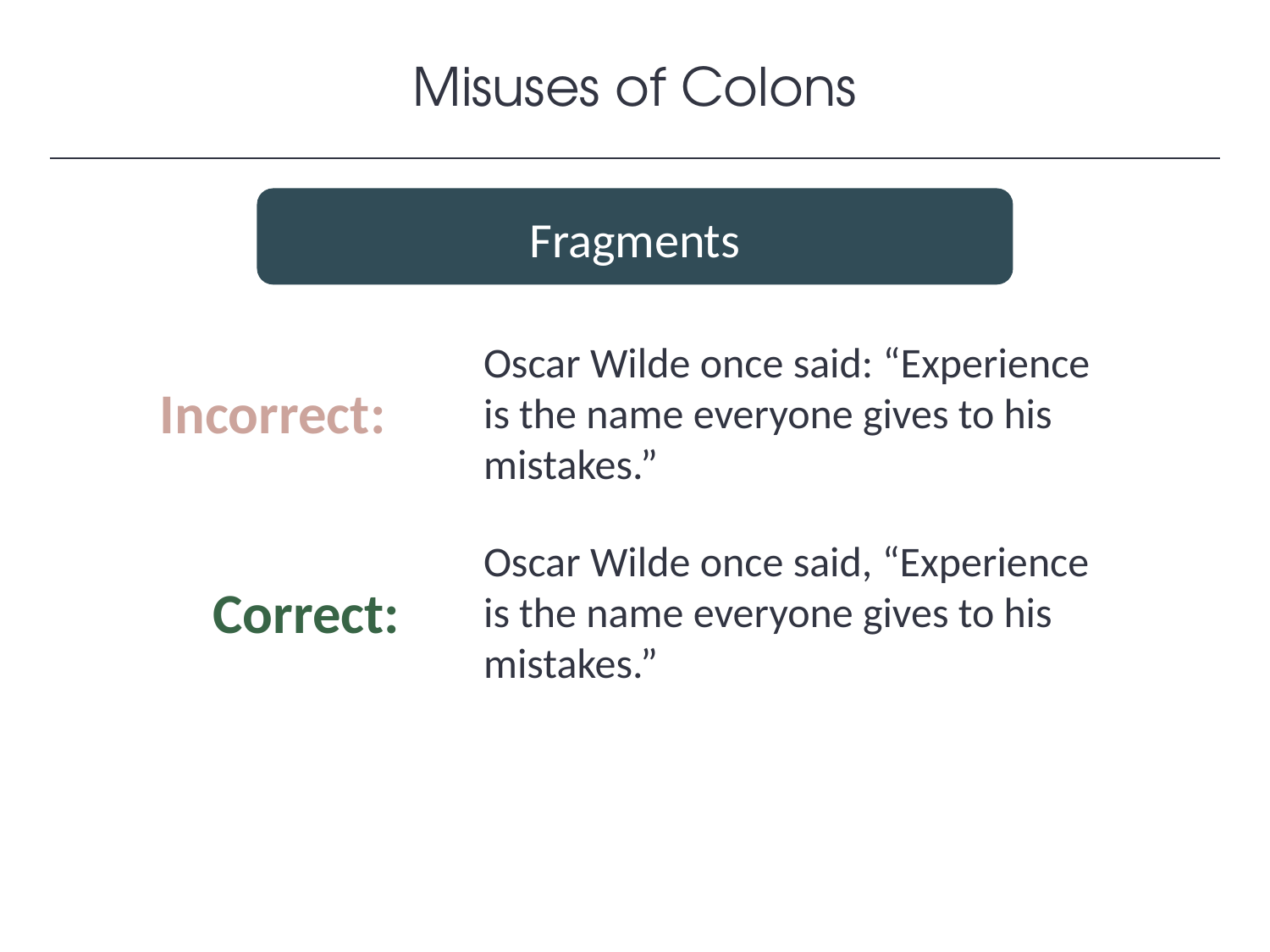

Misuses of Colons
HAWKES LEARNING

Fragments
Oscar Wilde once said: “Experience is the name everyone gives to his mistakes.”
Incorrect:
Oscar Wilde once said, “Experience is the name everyone gives to his mistakes.”
Correct: